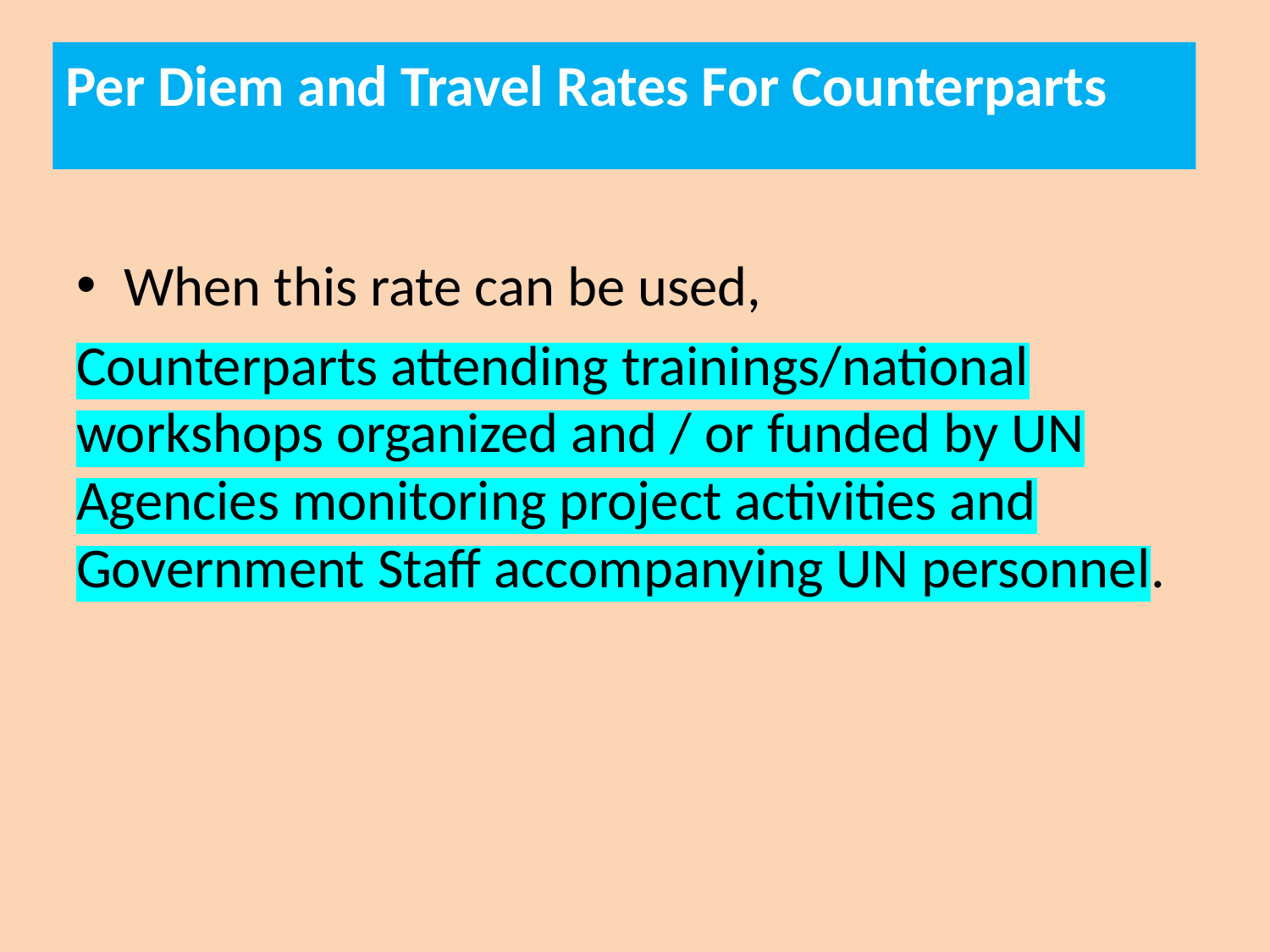

Per Diem and Travel Rates For Counterparts
When this rate can be used,
Counterparts attending trainings/national workshops organized and / or funded by UN Agencies monitoring project activities and Government Staff accompanying UN personnel.